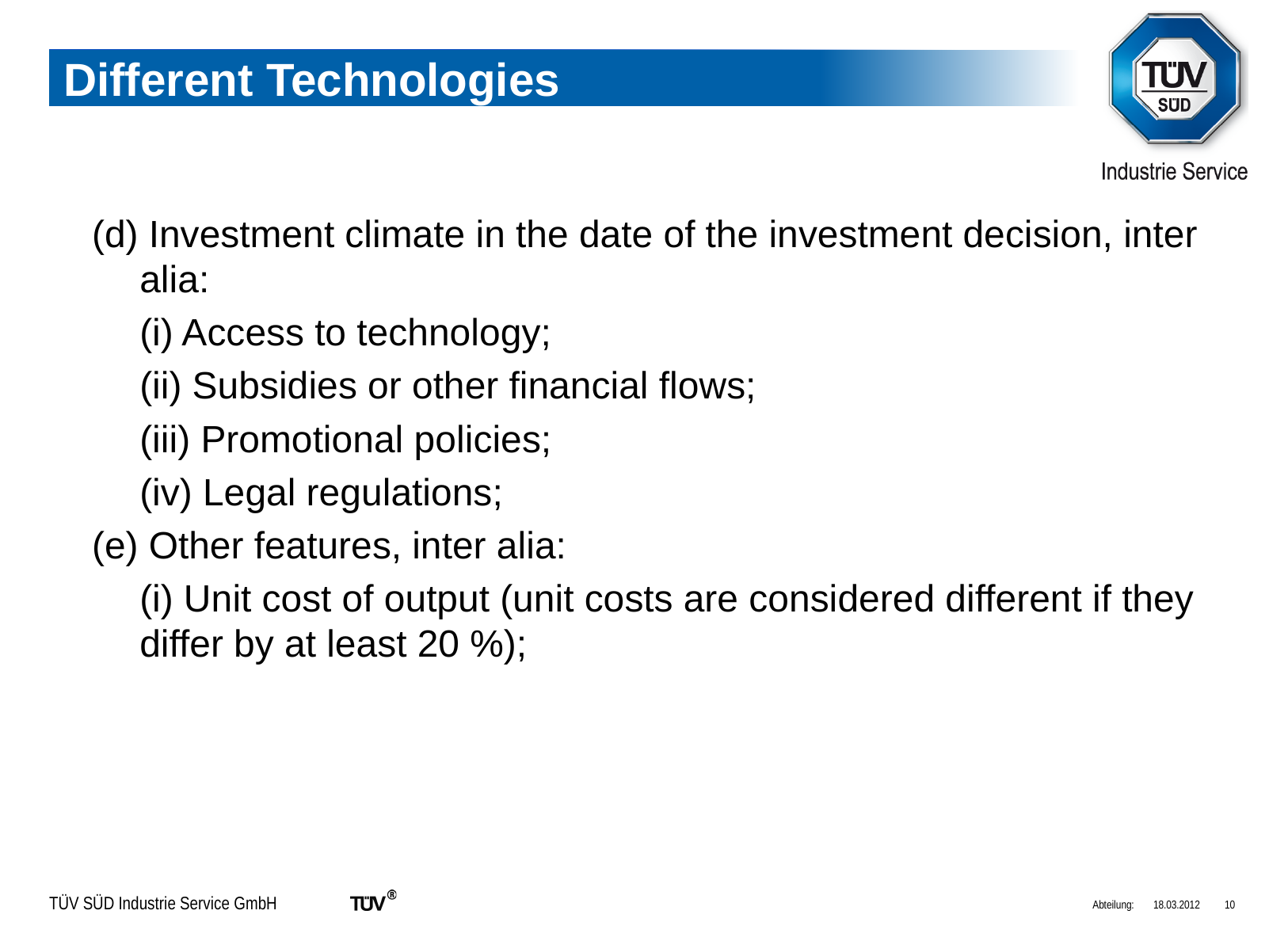

# Different Technologies
(d) Investment climate in the date of the investment decision, inter alia:
	(i) Access to technology;
	(ii) Subsidies or other financial flows;
	(iii) Promotional policies;
	(iv) Legal regulations;
(e) Other features, inter alia:
	(i) Unit cost of output (unit costs are considered different if they differ by at least 20 %);

Abteilung:
18.03.2012
10